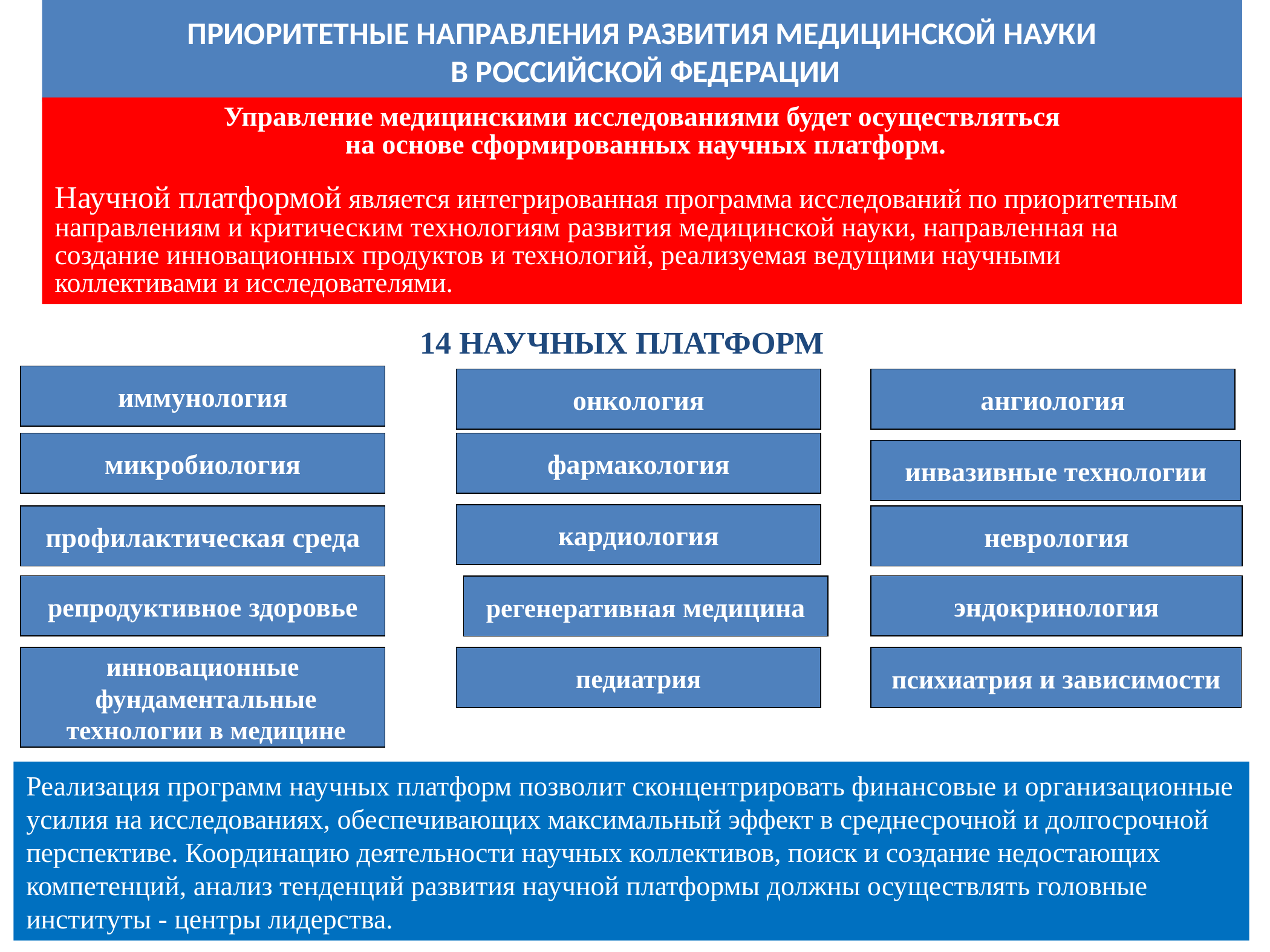

ПРИОРИТЕТНЫЕ НАПРАВЛЕНИЯ РАЗВИТИЯ МЕДИЦИНСКОЙ НАУКИ
 В РОССИЙСКОЙ ФЕДЕРАЦИИ

Управление медицинскими исследованиями будет осуществляться
 на основе сформированных научных платформ.

Научной платформой является интегрированная программа исследований по приоритетным направлениям и критическим технологиям развития медицинской науки, направленная на создание инновационных продуктов и технологий, реализуемая ведущими научными коллективами и исследователями.
14 НАУЧНЫХ ПЛАТФОРМ
иммунология
онкология
ангиология
микробиология
фармакология
инвазивные технологии
кардиология
профилактическая среда
неврология
репродуктивное здоровье
эндокринология
регенеративная медицина
инновационные
 фундаментальные
 технологии в медицине
педиатрия
психиатрия и зависимости
Реализация программ научных платформ позволит сконцентрировать финансовые и организационные усилия на исследованиях, обеспечивающих максимальный эффект в среднесрочной и долгосрочной перспективе. Координацию деятельности научных коллективов, поиск и создание недостающих компетенций, анализ тенденций развития научной платформы должны осуществлять головные институты - центры лидерства.